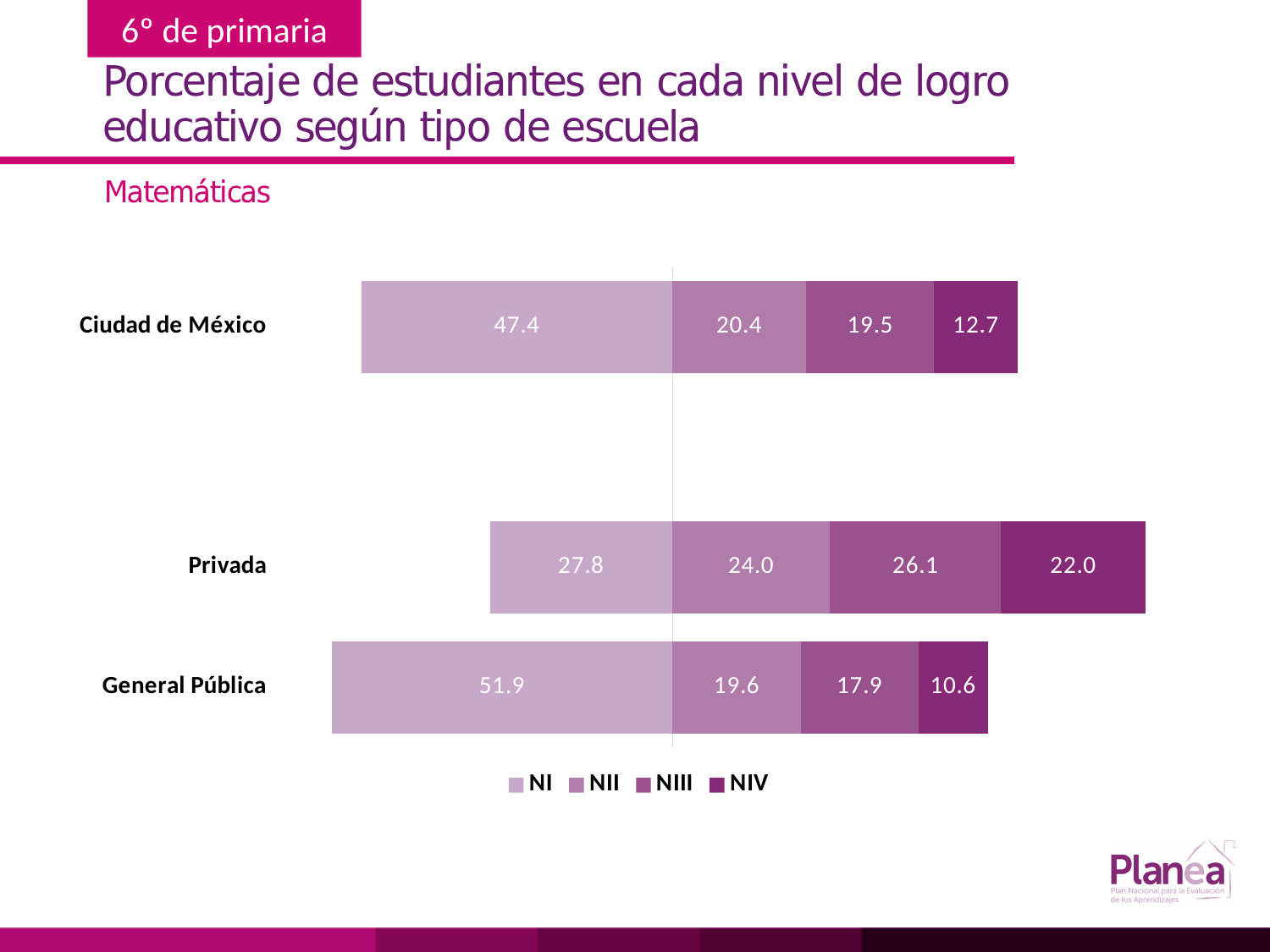

# Porcentaje de estudiantes en cada nivel de logro educativo según tipo de escuela

Matemáticas

### Chart

| Category |  |  |  |  |
|---|---|---|---|---|
| General Pública | -51.9 | 19.6 | 17.9 | 10.6 |
| Privada | -27.8 | 24.0 | 26.1 | 22.0 |
|  | None | None | None | None |
| Ciudad de México | -47.4 | 20.4 | 19.5 | 12.7 |